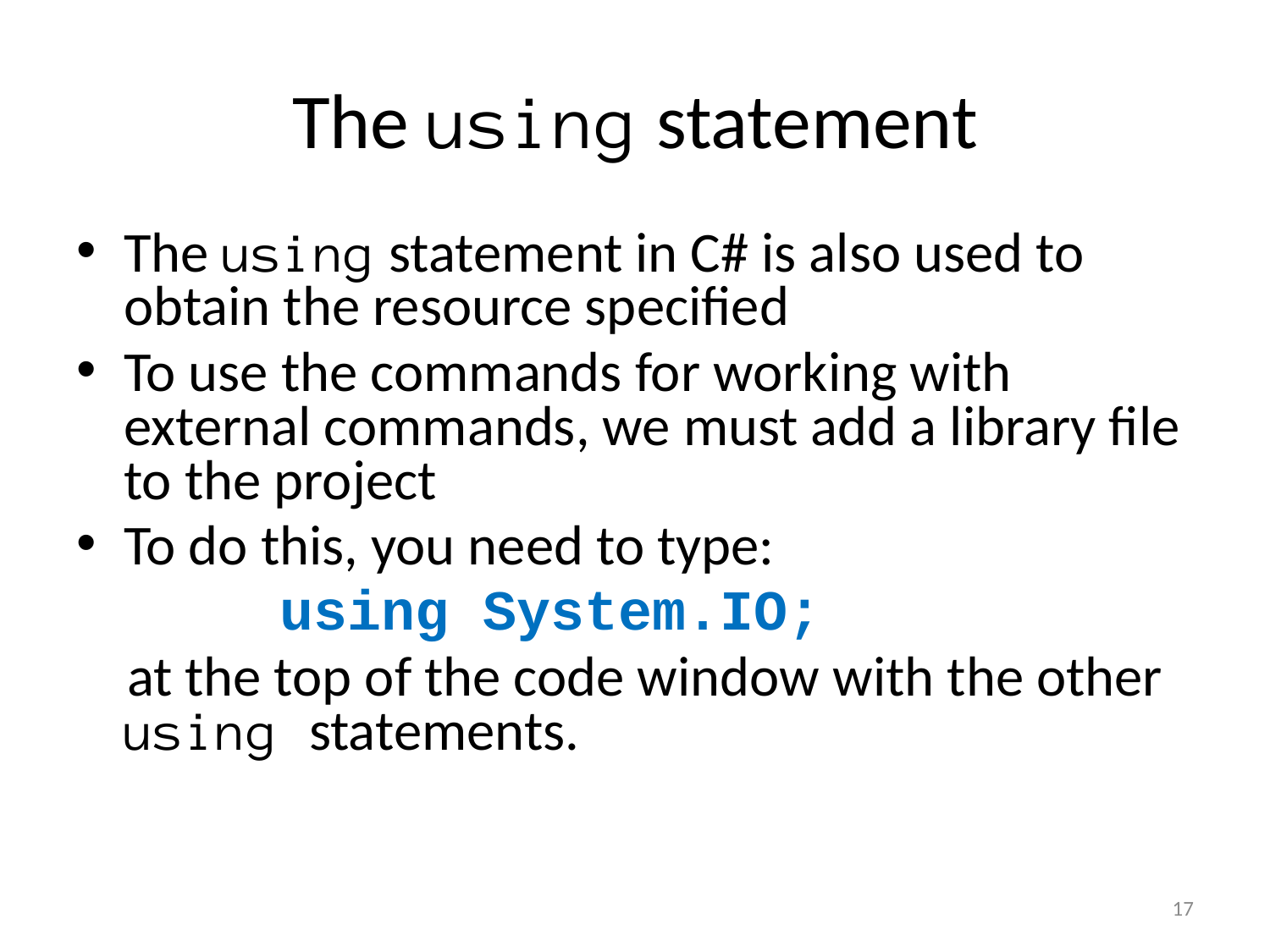

# The using statement
The using statement in C# is also used to obtain the resource specified
To use the commands for working with external commands, we must add a library file to the project
To do this, you need to type:
      using System.IO;
    at the top of the code window with the other using statements.
17